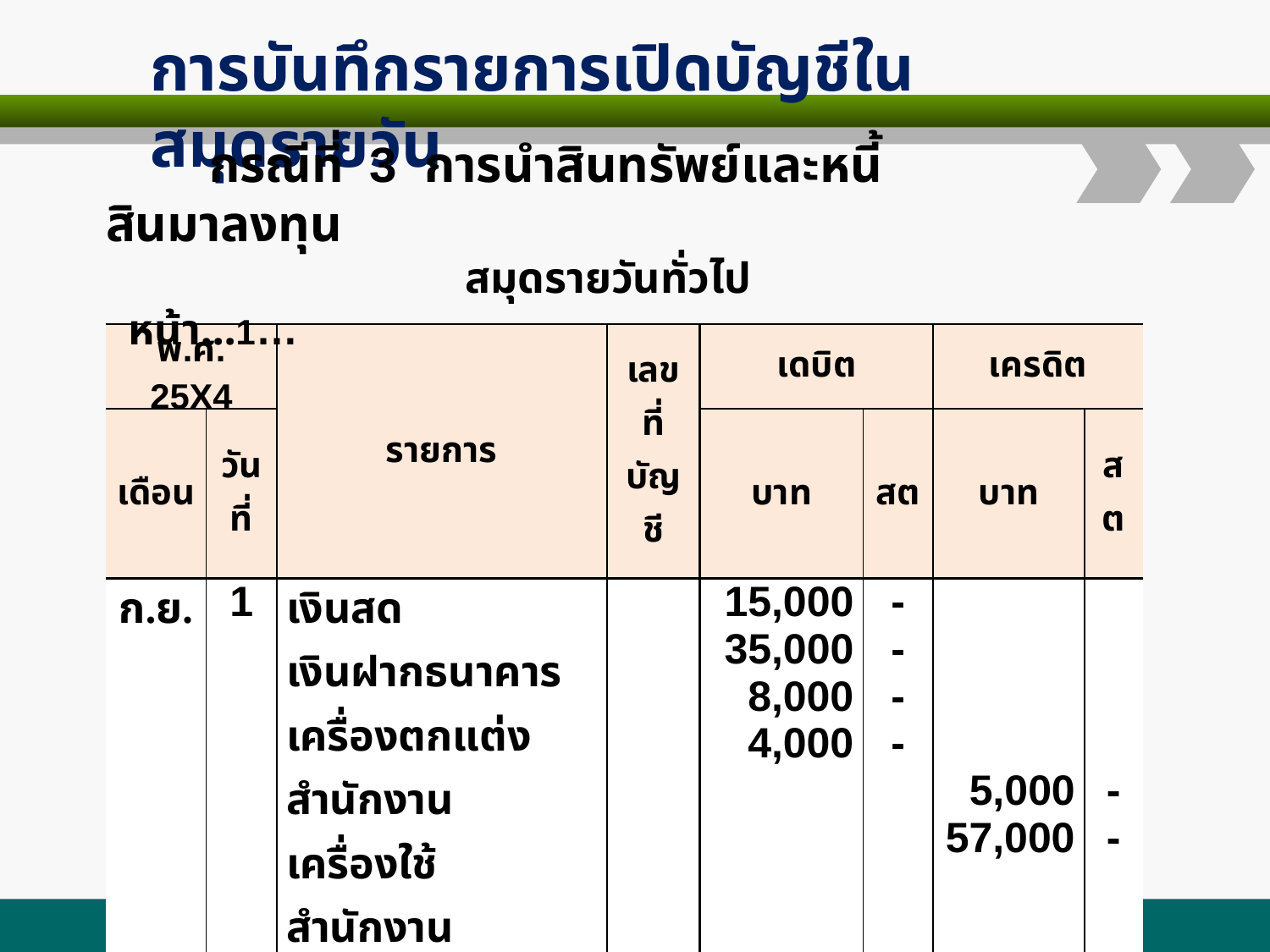

การบันทึกรายการเปิดบัญชีในสมุดรายวัน
              กรณีที่  3  การนำสินทรัพย์และหนี้สินมาลงทุน
                                         สมุดรายวันทั่วไป                                                  หน้า…1…
| พ.ศ. 25X4 |  | รายการ | เลขที่บัญชี | เดบิต |  | เครดิต |  |
| --- | --- | --- | --- | --- | --- | --- | --- |
| เดือน | วันที่ |  |  | บาท | สต | บาท | สต |
| ก.ย. | 1 | เงินสด เงินฝากธนาคาร เครื่องตกแต่งสำนักงาน เครื่องใช้สำนักงาน เจ้าหนี้ ทุน – นายวิชัย นำเงินสดมาลงทุน |  | 15,000 35,000 8,000 4,000 | - - - - | 5,000 57,000 | - - |